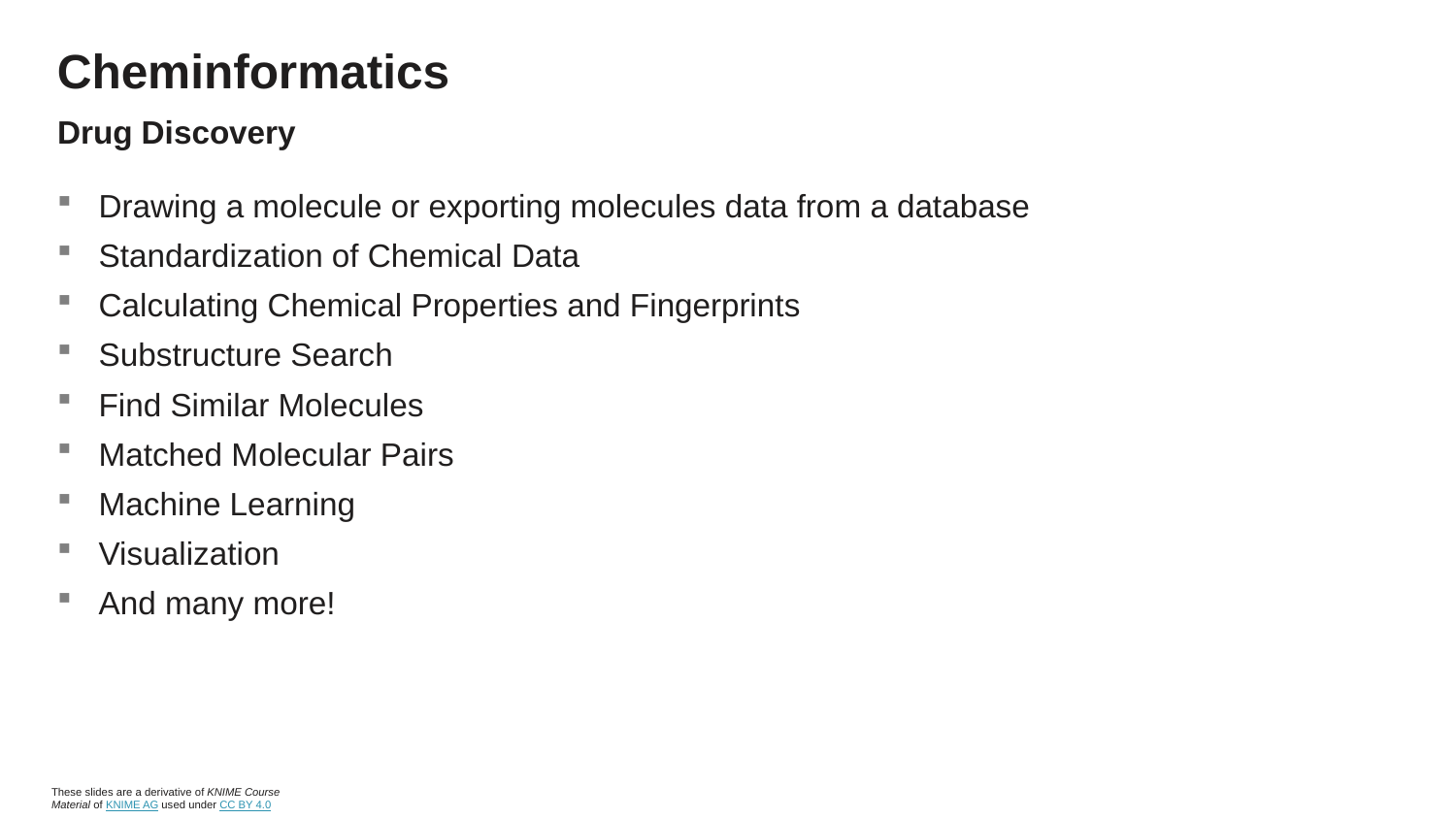

# Cheminformatics
Drug Discovery
Drawing a molecule or exporting molecules data from a database
Standardization of Chemical Data
Calculating Chemical Properties and Fingerprints
Substructure Search
Find Similar Molecules
Matched Molecular Pairs
Machine Learning
Visualization
And many more!